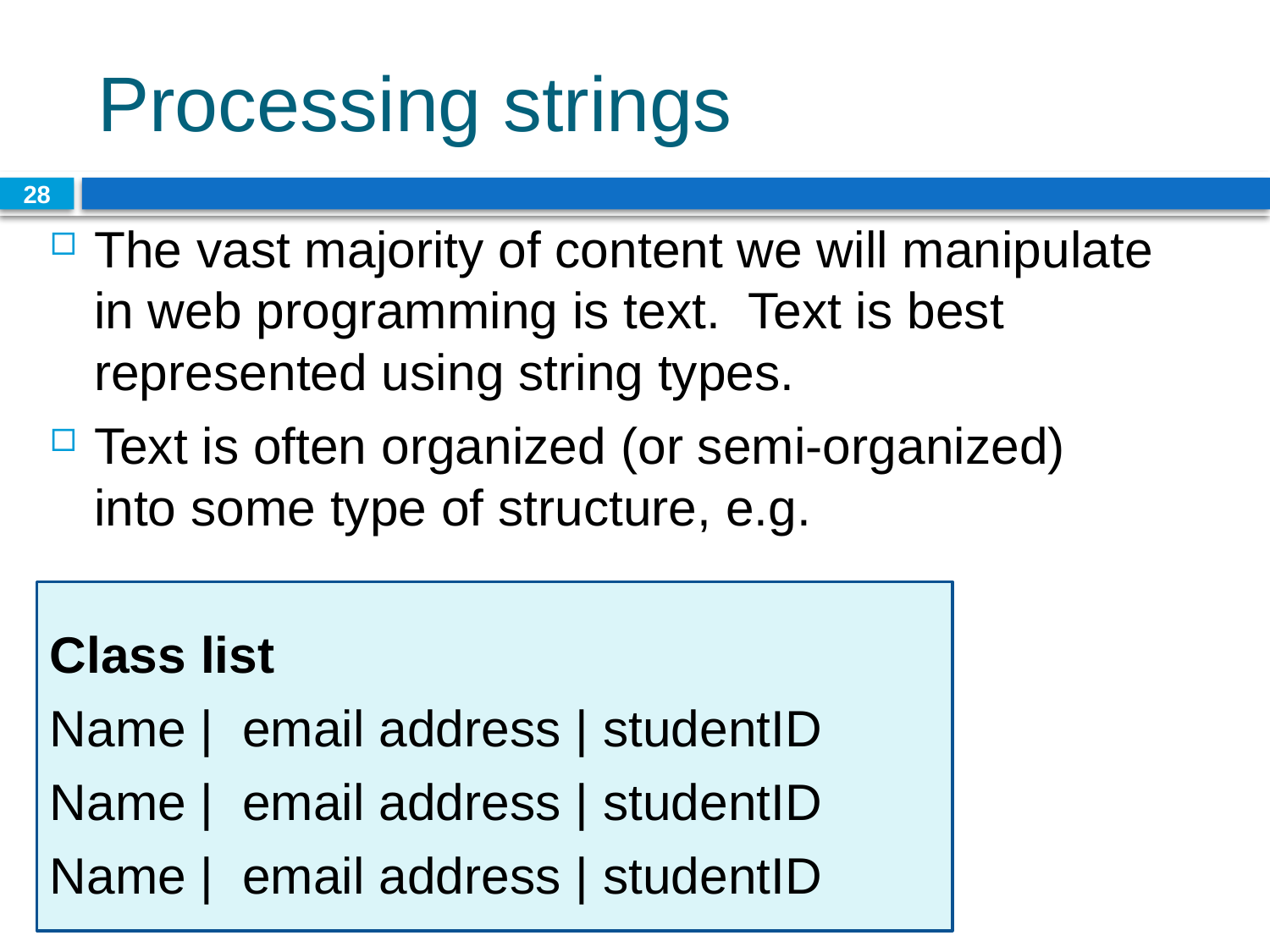

# Processing strings
28
The vast majority of content we will manipulate in web programming is text.  Text is best represented using string types.
Text is often organized (or semi-organized) into some type of structure, e.g.

Class list
Name |  email address | studentID
Name |  email address | studentID
Name |  email address | studentID